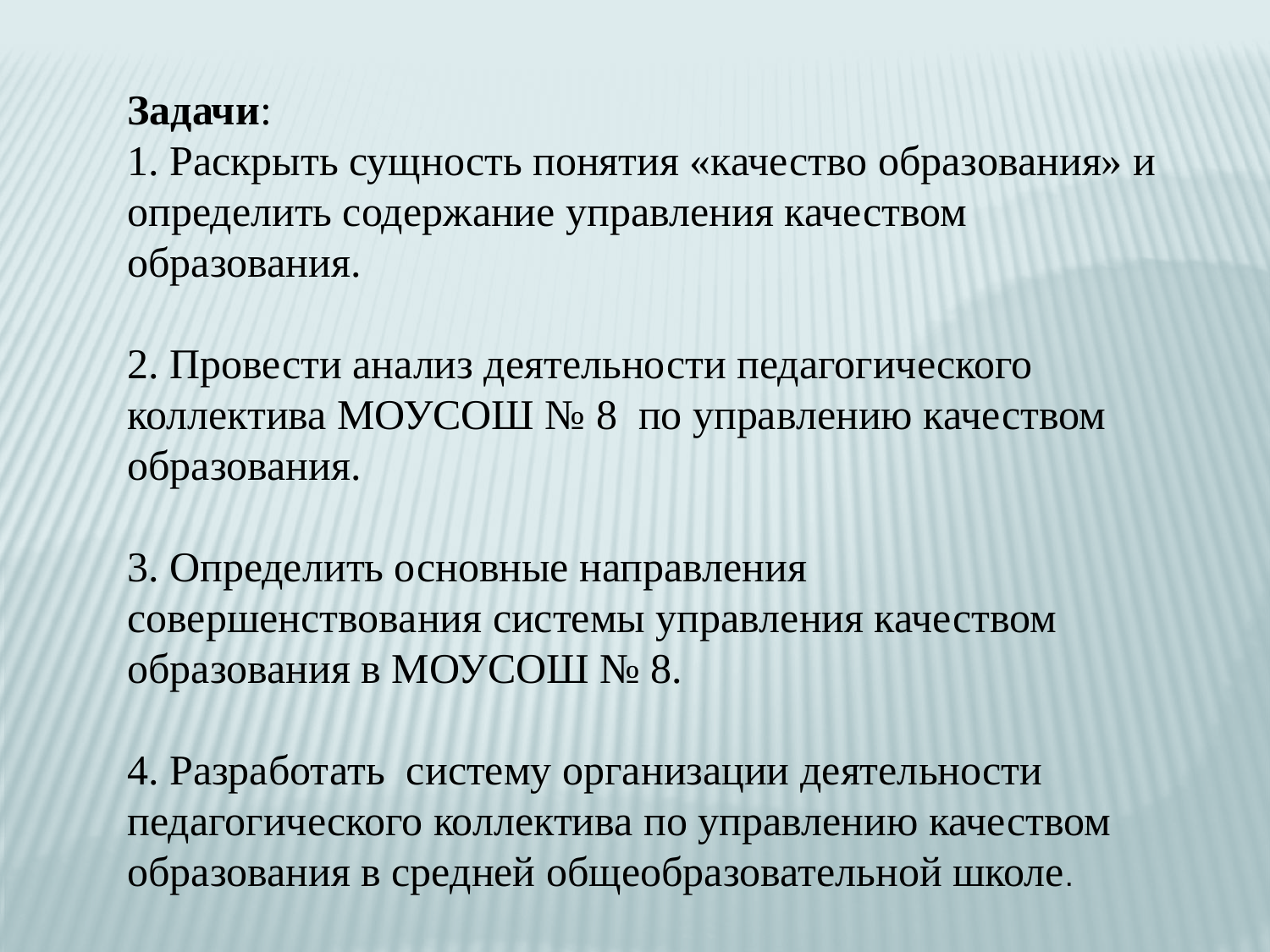

Задачи:
1. Раскрыть сущность понятия «качество образования» и определить содержание управления качеством образования.

2. Провести анализ деятельности педагогического коллектива МОУСОШ № 8  по управлению качеством образования.

3. Определить основные направления совершенствования системы управления качеством образования в МОУСОШ № 8.

4. Разработать  систему организации деятельности педагогического коллектива по управлению качеством образования в средней общеобразовательной школе.